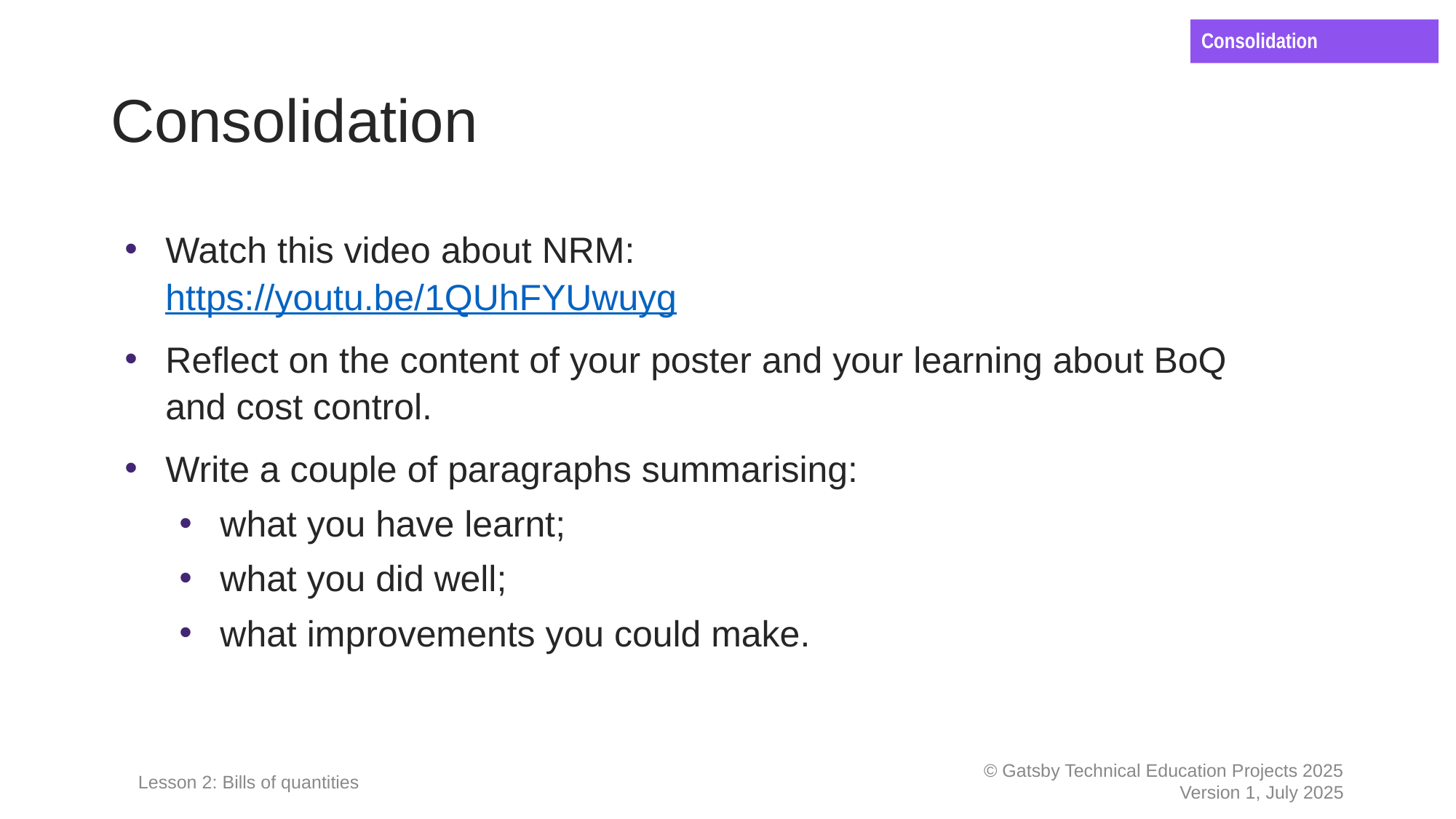

Consolidation
# Consolidation
Watch this video about NRM:
https://youtu.be/1QUhFYUwuyg
Reflect on the content of your poster and your learning about BoQ and cost control.
Write a couple of paragraphs summarising:
what you have learnt;
what you did well;
what improvements you could make.
Lesson 2: Bills of quantities